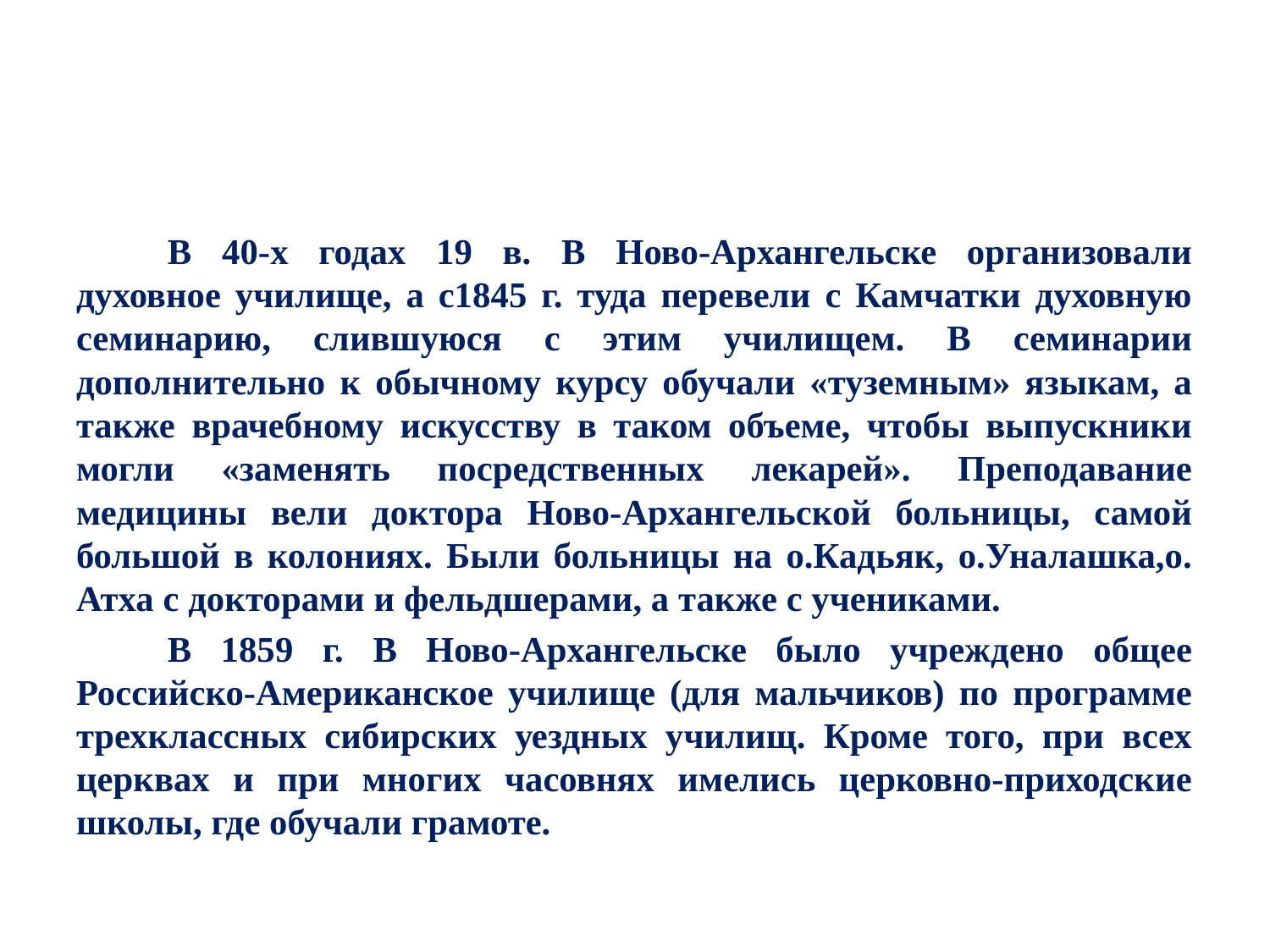

#
В 40-х годах 19 в. В Ново-Архангельске организовали духовное училище, а с1845 г. туда перевели с Камчатки духовную семинарию, слившуюся с этим училищем. В семинарии дополнительно к обычному курсу обучали «туземным» языкам, а также врачебному искусству в таком объеме, чтобы выпускники могли «заменять посредственных лекарей». Преподавание медицины вели доктора Ново-Архангельской больницы, самой большой в колониях. Были больницы на о.Кадьяк, о.Уналашка,о. Атха с докторами и фельдшерами, а также с учениками.
В 1859 г. В Ново-Архангельске было учреждено общее Российско-Американское училище (для мальчиков) по программе трехклассных сибирских уездных училищ. Кроме того, при всех церквах и при многих часовнях имелись церковно-приходские школы, где обучали грамоте.